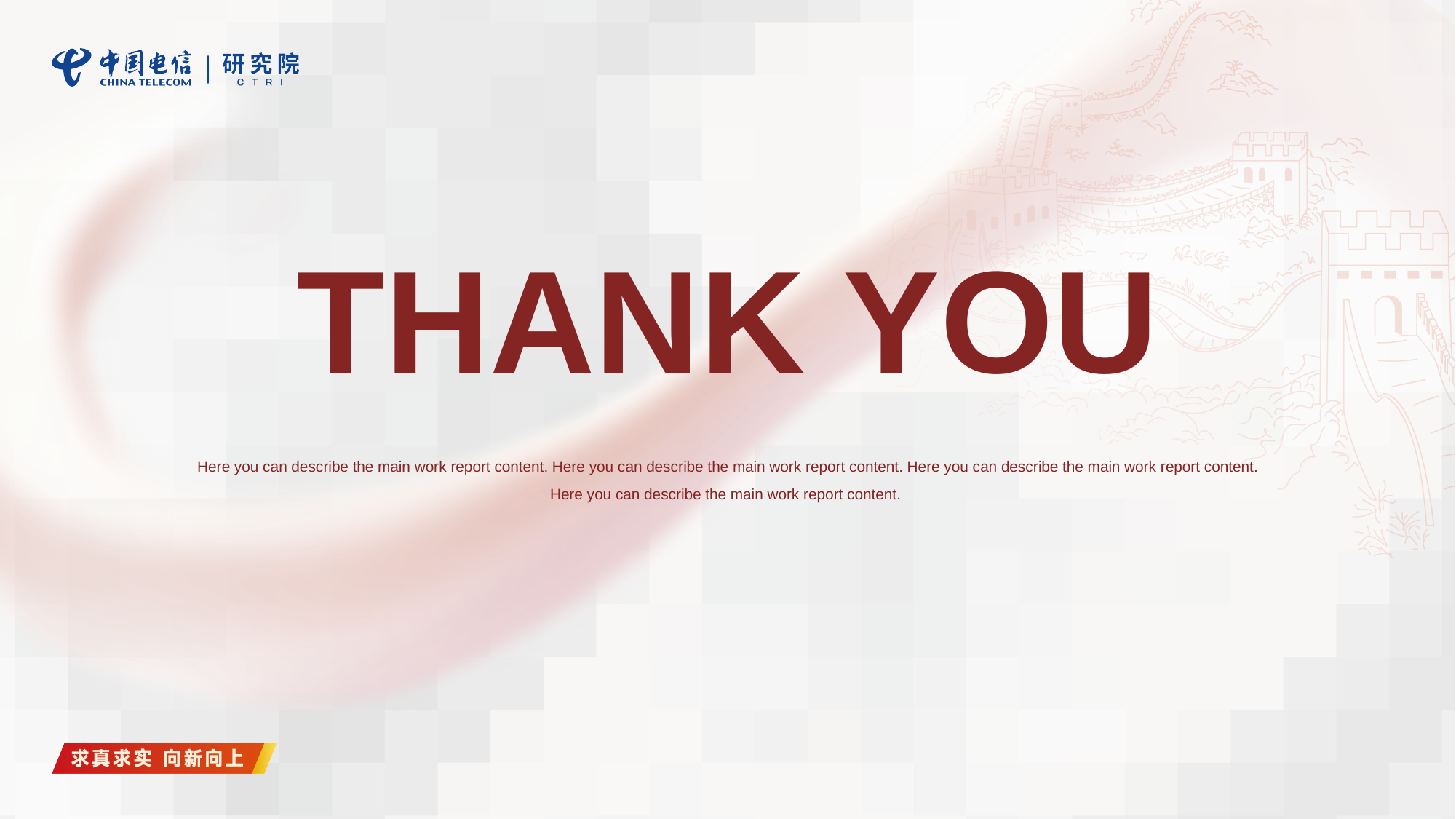

THANK YOU
Here you can describe the main work report content. Here you can describe the main work report content. Here you can describe the main work report content. Here you can describe the main work report content.